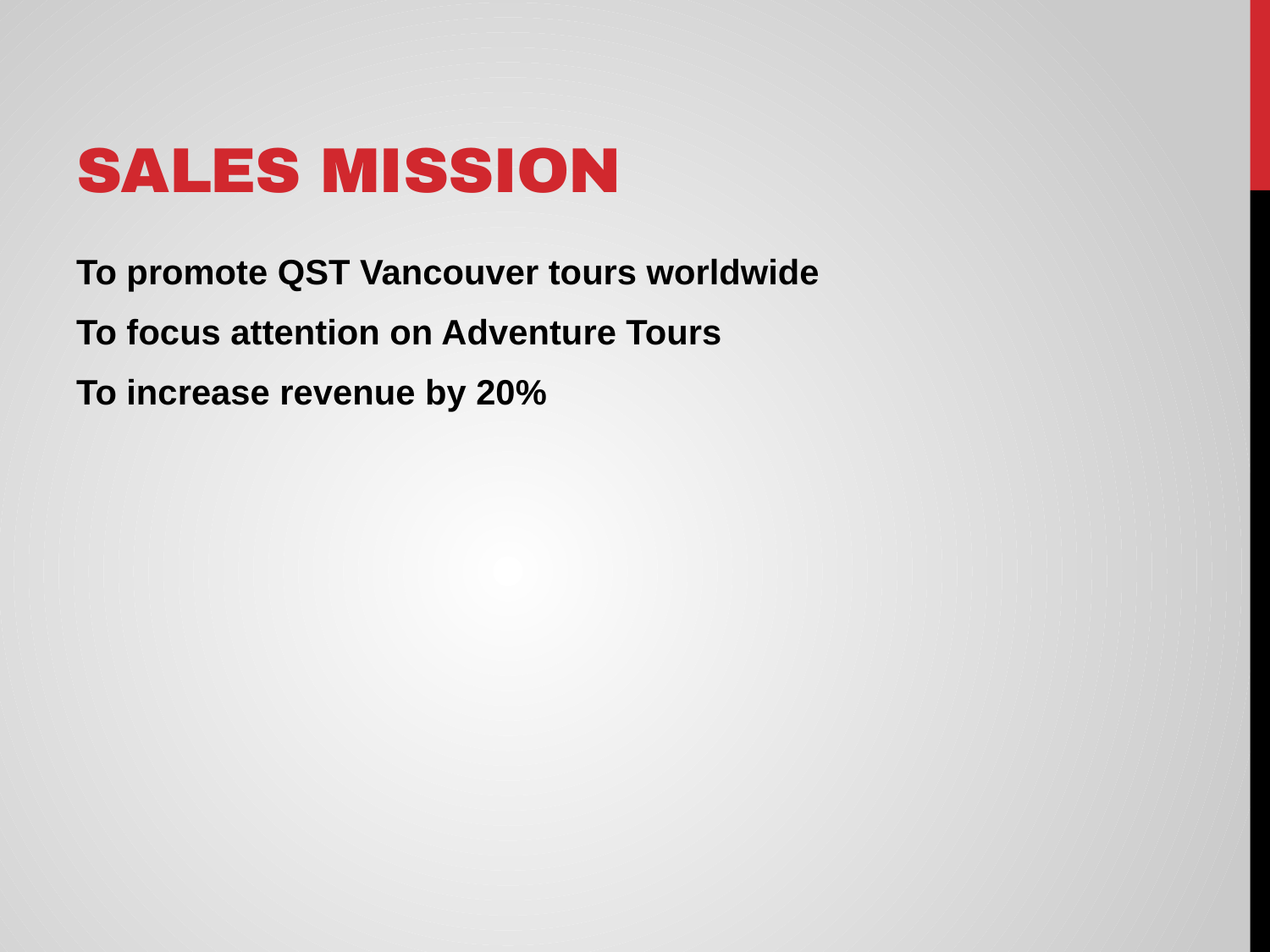

# Sales Mission
To promote QST Vancouver tours worldwide
To focus attention on Adventure Tours
To increase revenue by 20%